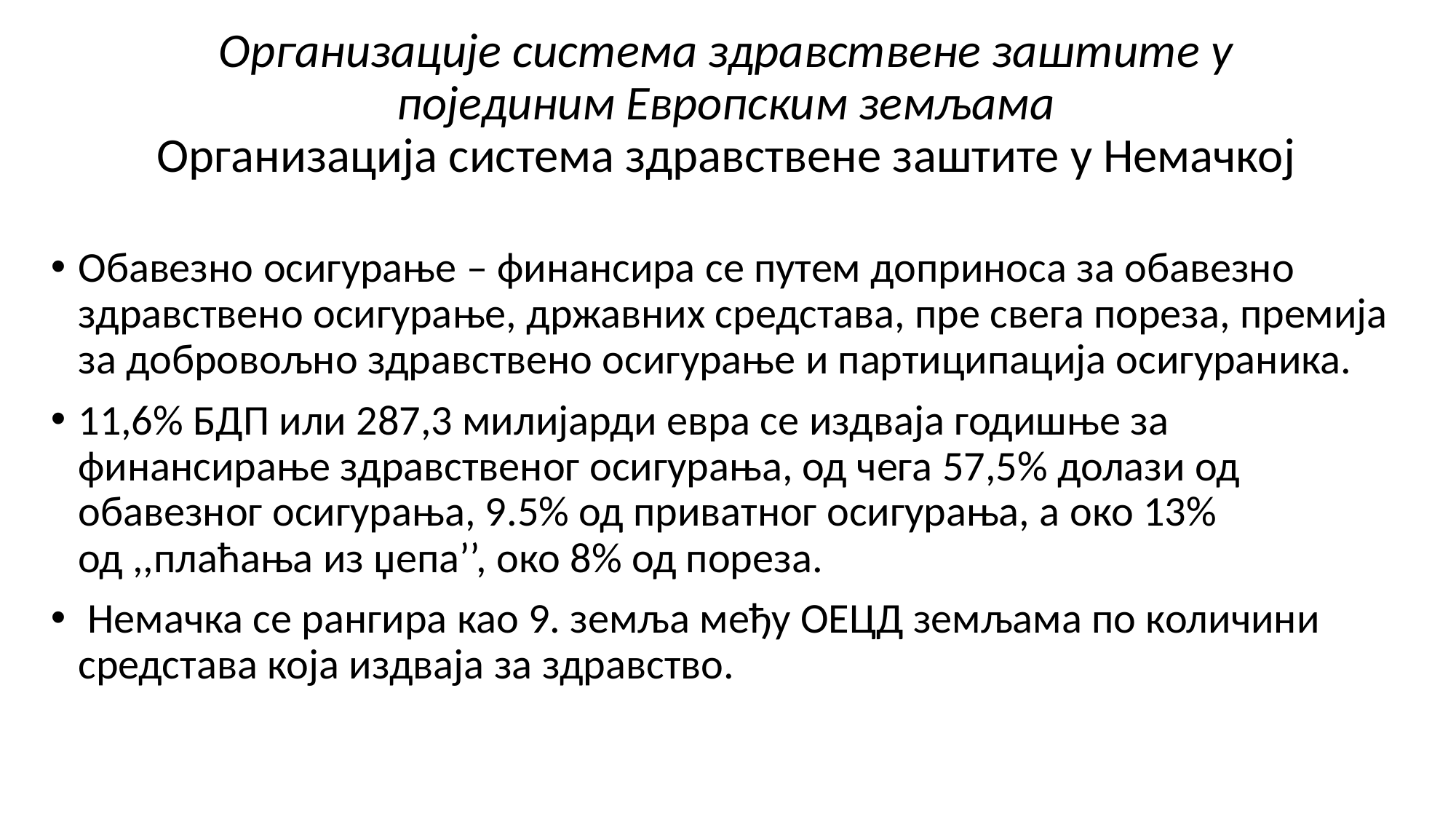

# Организације система здравствене заштите у појединим Европским земљама Организација система здравствене заштите у Немачкој
Обавезно осигурање – финансира се путем доприноса за обавезно здравствено осигурање, државних средстава, пре свега пореза, премија за добровољно здравствено осигурање и партиципација осигураника.
11,6% БДП или 287,3 милијарди евра се издваја годишње за финансирање здравственог осигурања, од чега 57,5% долази од обавезног осигурања, 9.5% од приватног осигурања, а око 13% од ,,плаћања из џепа’’, око 8% од пореза.
 Немачка се рангира као 9. земља међу ОЕЦД земљама по количини средстава која издваја за здравство.